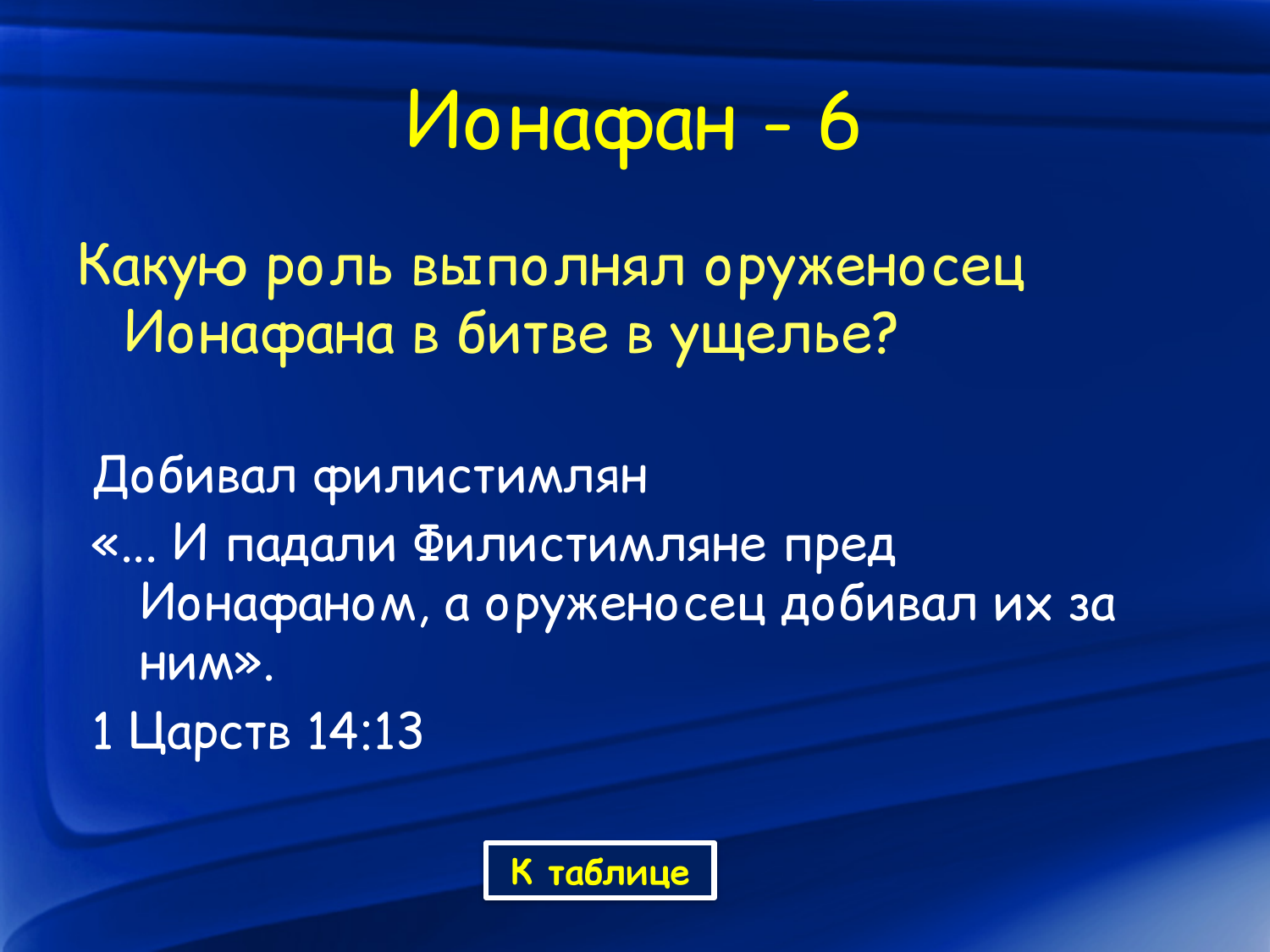

# Ионафан - 6
Какую роль выполнял оруженосец Ионафана в битве в ущелье?
Добивал филистимлян
«... И падали Филистимляне пред Ионафаном, а оруженосец добивал их за ним».
1 Царств 14:13
К таблице